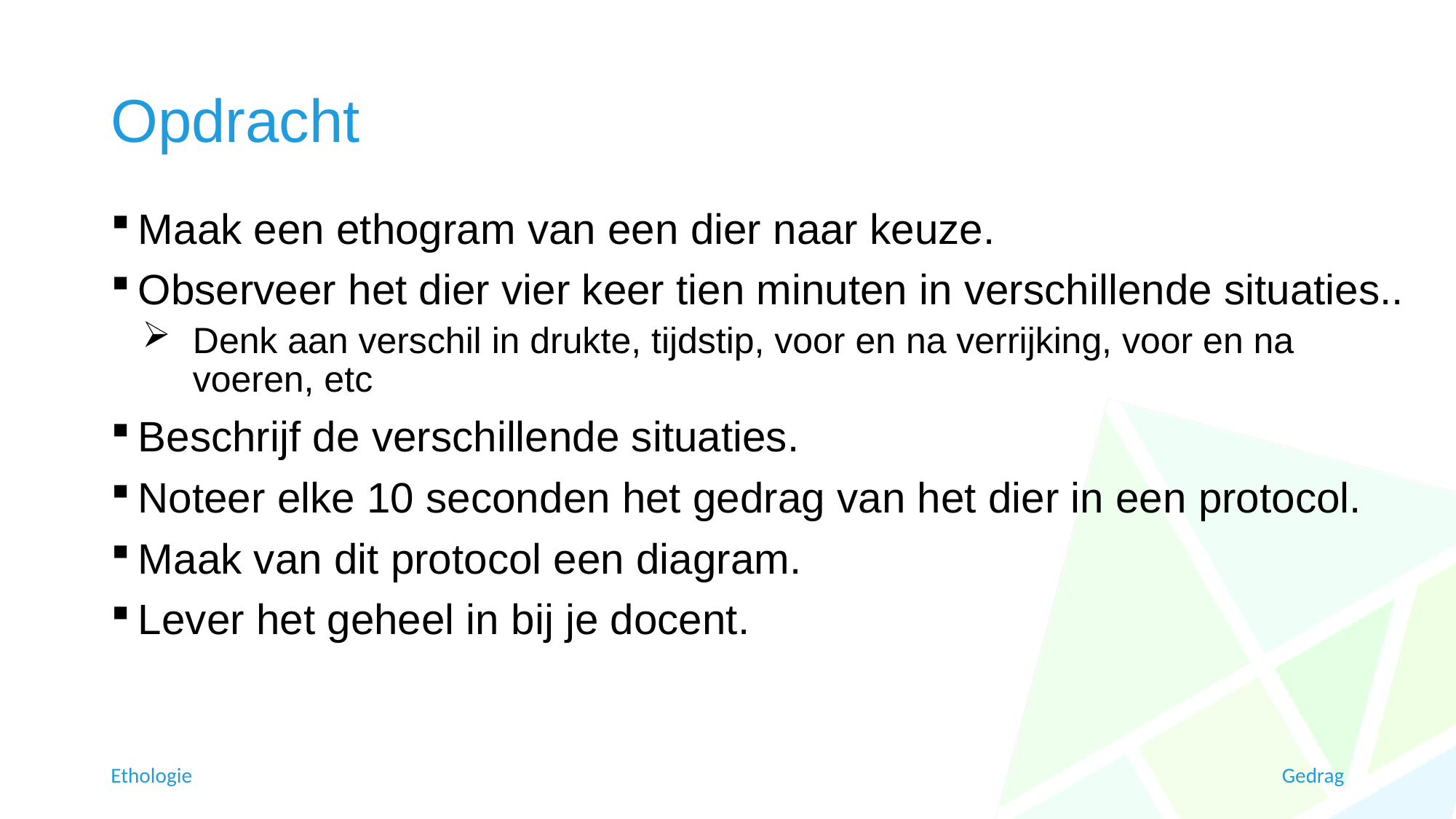

# Opdracht
Maak een ethogram van een dier naar keuze.
Observeer het dier vier keer tien minuten in verschillende situaties..
Denk aan verschil in drukte, tijdstip, voor en na verrijking, voor en na voeren, etc
Beschrijf de verschillende situaties.
Noteer elke 10 seconden het gedrag van het dier in een protocol.
Maak van dit protocol een diagram.
Lever het geheel in bij je docent.

Ethologie
Gedrag